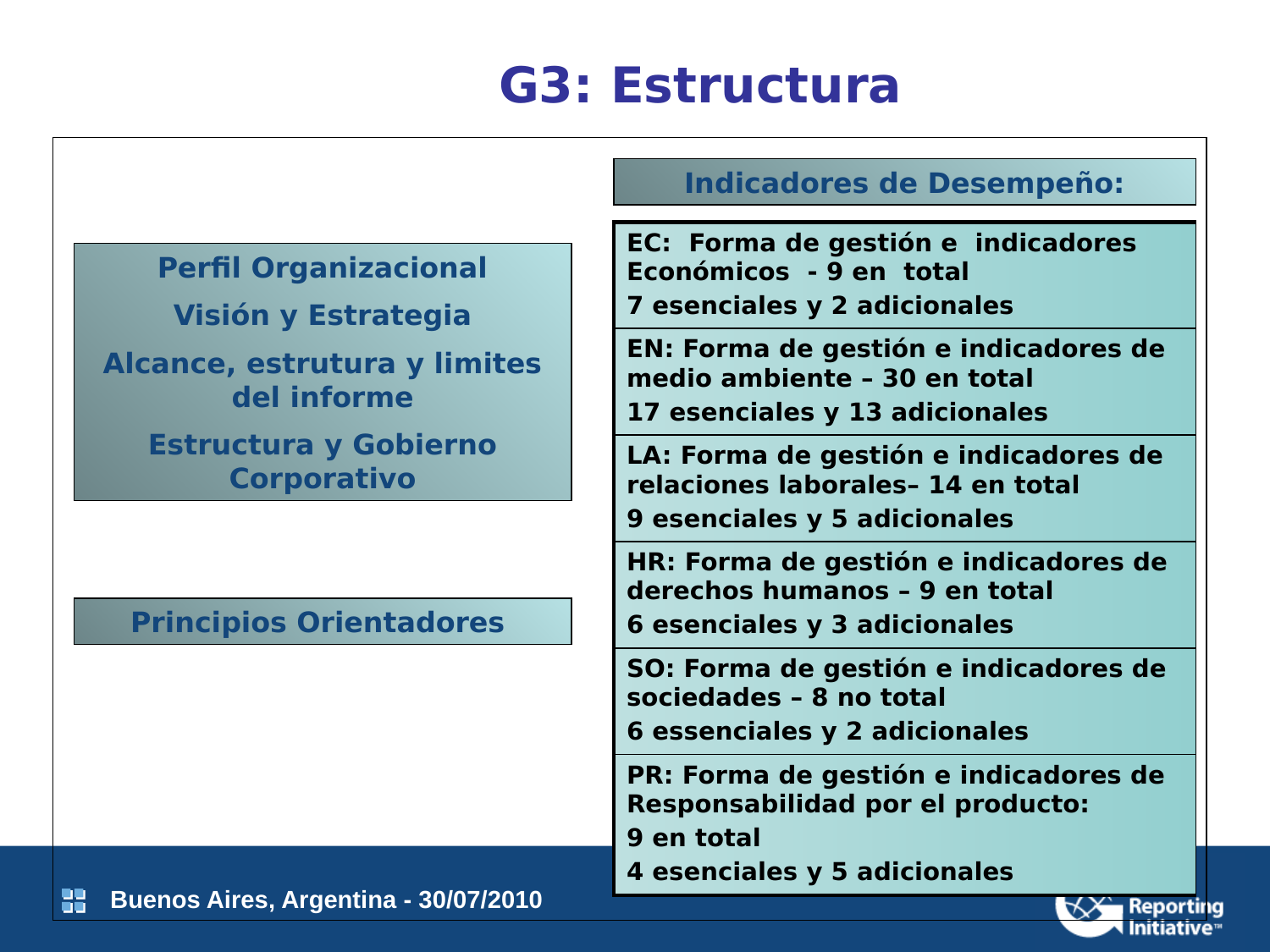

G3: Estructura

Indicadores de Desempeño:
| EC: Forma de gestión e indicadores Económicos - 9 en total 7 esenciales y 2 adicionales |
| --- |
| EN: Forma de gestión e indicadores de medio ambiente – 30 en total 17 esenciales y 13 adicionales |
| LA: Forma de gestión e indicadores de relaciones laborales– 14 en total 9 esenciales y 5 adicionales |
| HR: Forma de gestión e indicadores de derechos humanos – 9 en total 6 esenciales y 3 adicionales |
| SO: Forma de gestión e indicadores de sociedades – 8 no total 6 essenciales y 2 adicionales |
| PR: Forma de gestión e indicadores de Responsabilidad por el producto: 9 en total 4 esenciales y 5 adicionales |
Perfil Organizacional
Visión y Estrategia
Alcance, estrutura y limites del informe
Estructura y Gobierno Corporativo
Principios Orientadores